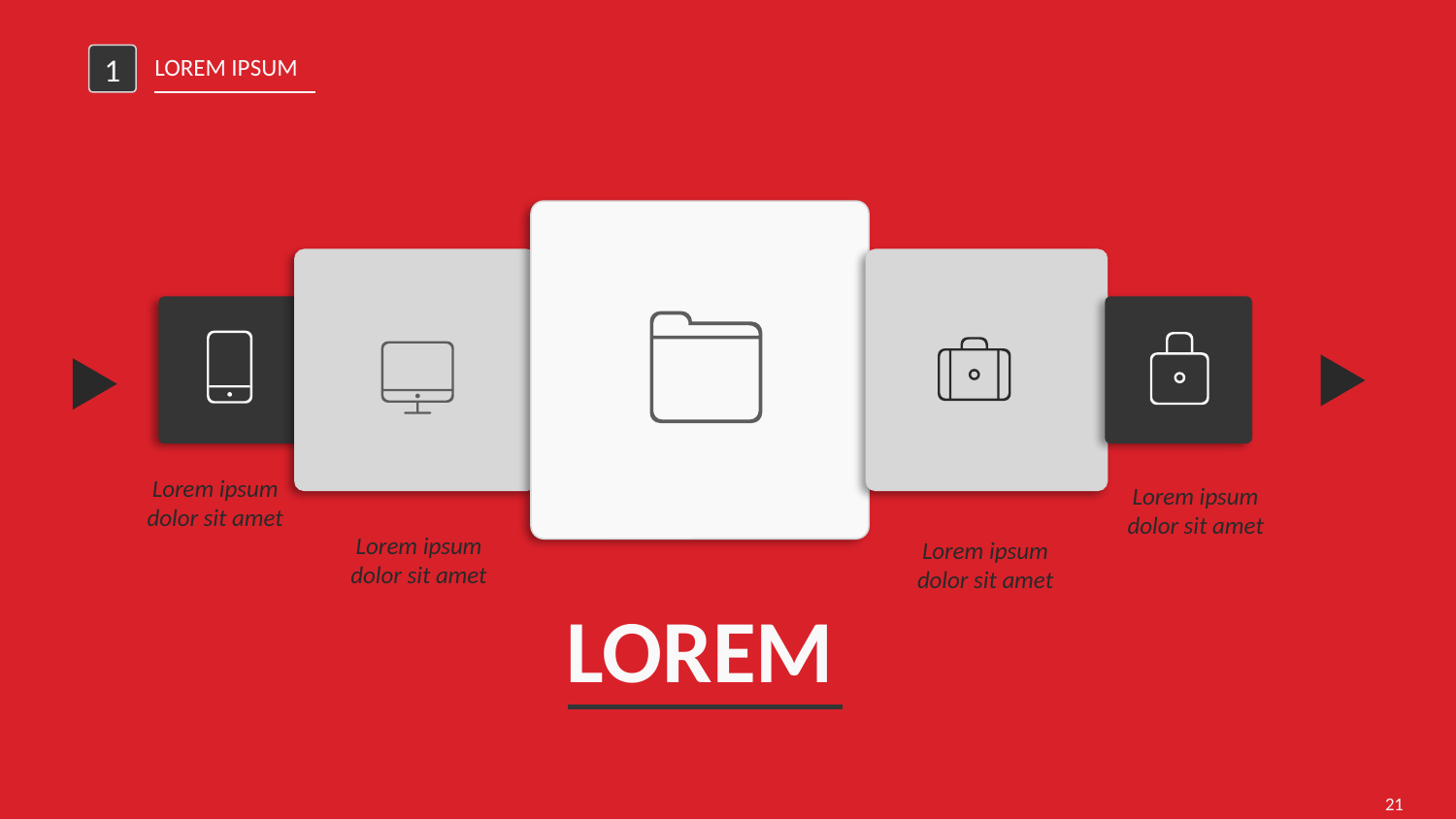

1

LOREM IPSUM

Lorem ipsum dolor sit amet
Lorem ipsum dolor sit amet
Lorem ipsum dolor sit amet
Lorem ipsum dolor sit amet
LOREM